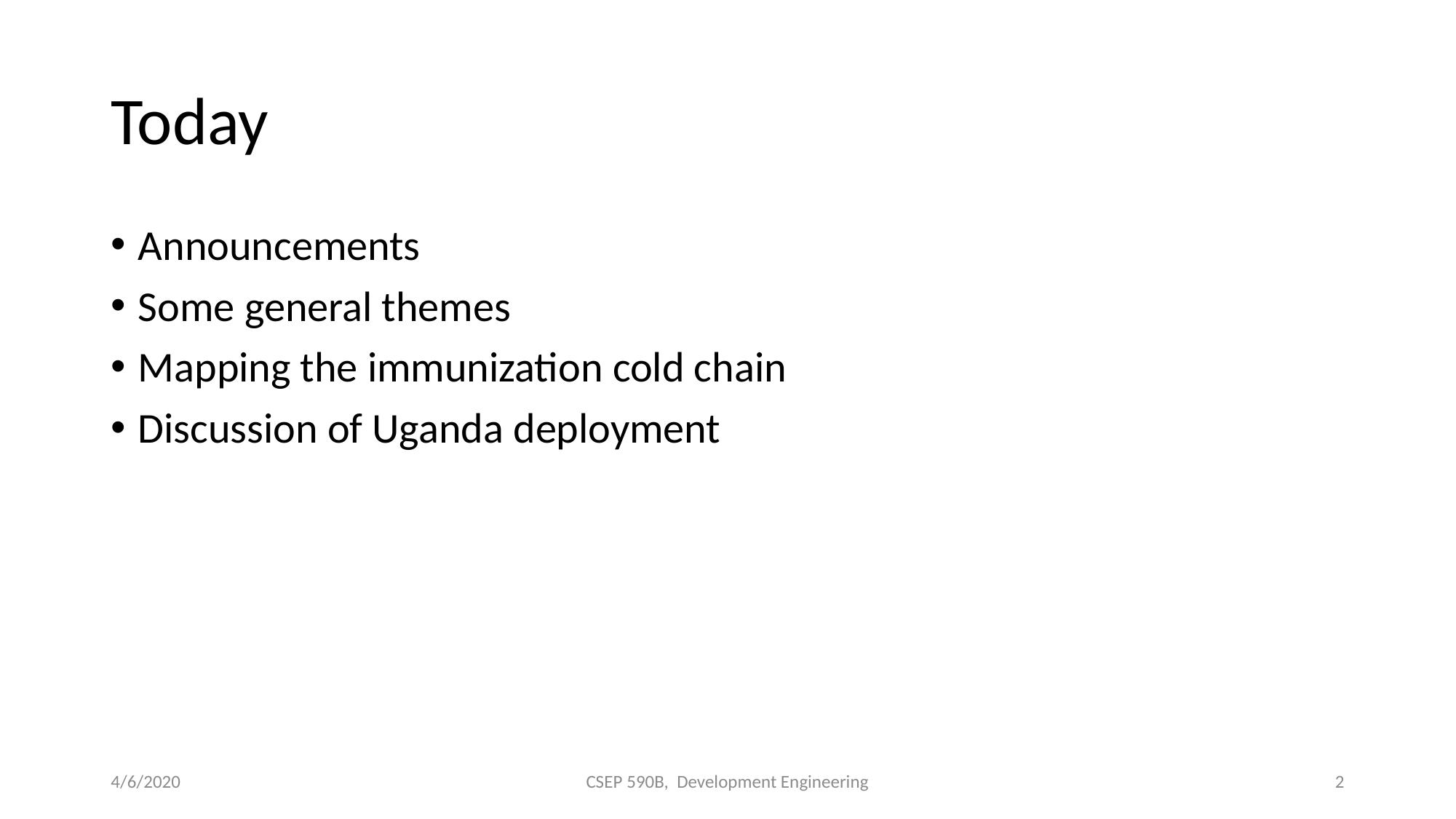

# Today
Announcements
Some general themes
Mapping the immunization cold chain
Discussion of Uganda deployment

4/6/2020
CSEP 590B,  Development Engineering
2